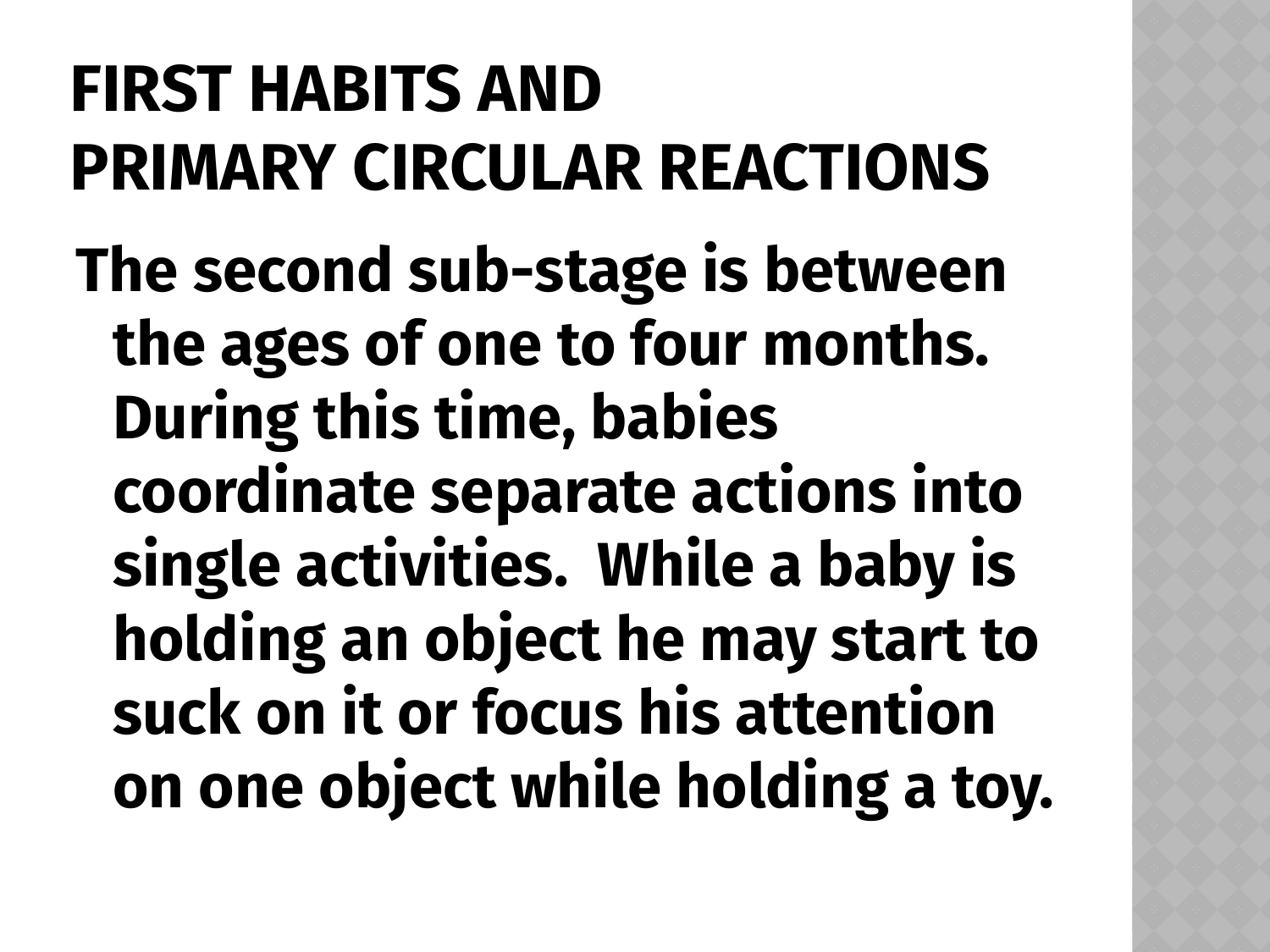

# First Habits and Primary Circular Reactions
The second sub-stage is between the ages of one to four months.  During this time, babies coordinate separate actions into single activities.  While a baby is holding an object he may start to suck on it or focus his attention on one object while holding a toy.